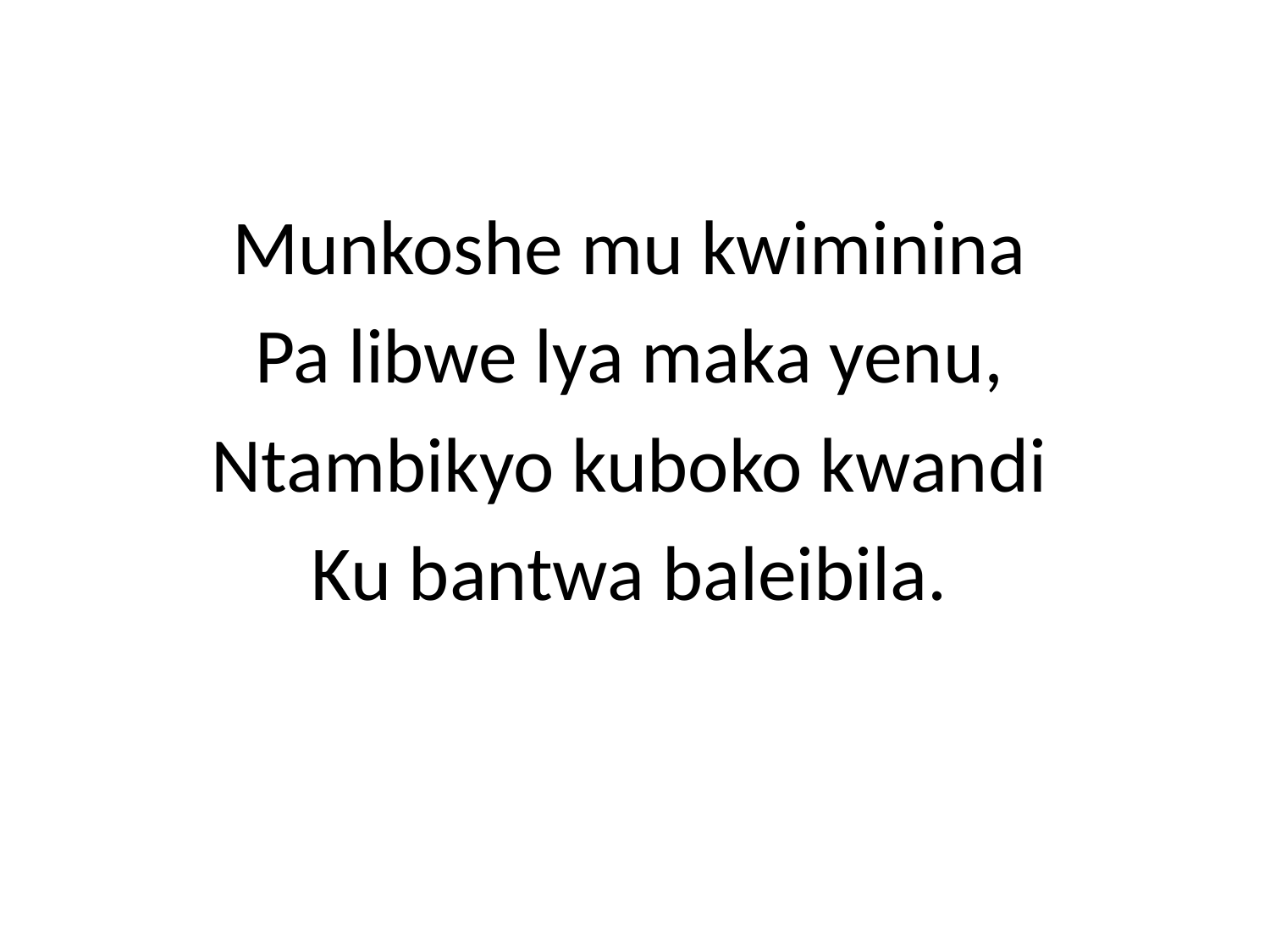

Munkoshe mu kwiminina
Pa libwe lya maka yenu,
Ntambikyo kuboko kwandi
Ku bantwa baleibila.